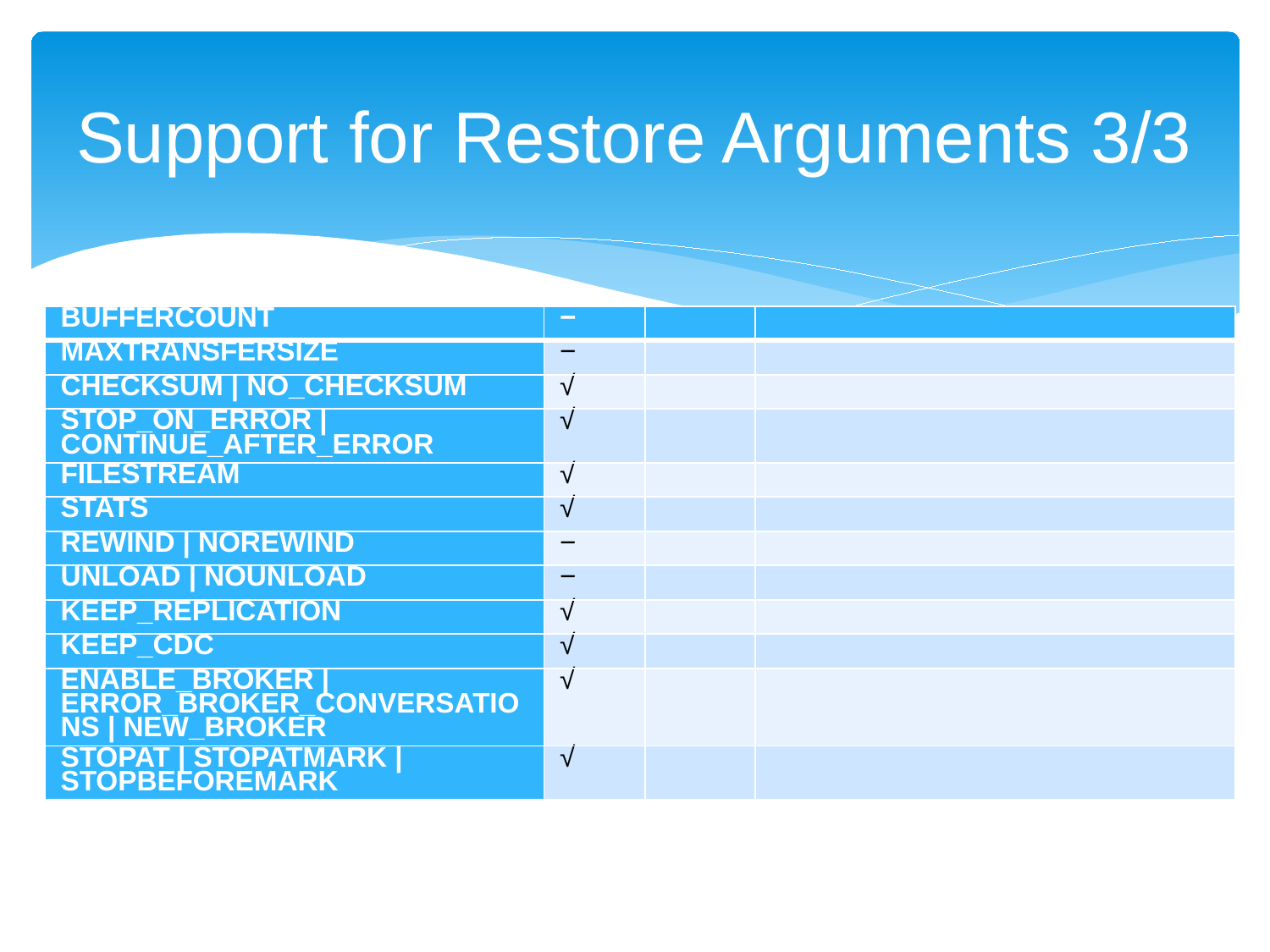

# Support for Restore Arguments 3/3
| BUFFERCOUNT | − |  |  |
| --- | --- | --- | --- |
| MAXTRANSFERSIZE | − |  |  |
| CHECKSUM | NO\_CHECKSUM | √ |  |  |
| STOP\_ON\_ERROR | CONTINUE\_AFTER\_ERROR | √ |  |  |
| FILESTREAM | √ |  |  |
| STATS | √ |  |  |
| REWIND | NOREWIND | − |  |  |
| UNLOAD | NOUNLOAD | − |  |  |
| KEEP\_REPLICATION | √ |  |  |
| KEEP\_CDC | √ |  |  |
| ENABLE\_BROKER | ERROR\_BROKER\_CONVERSATIONS | NEW\_BROKER | √ |  |  |
| STOPAT | STOPATMARK | STOPBEFOREMARK | √ |  |  |